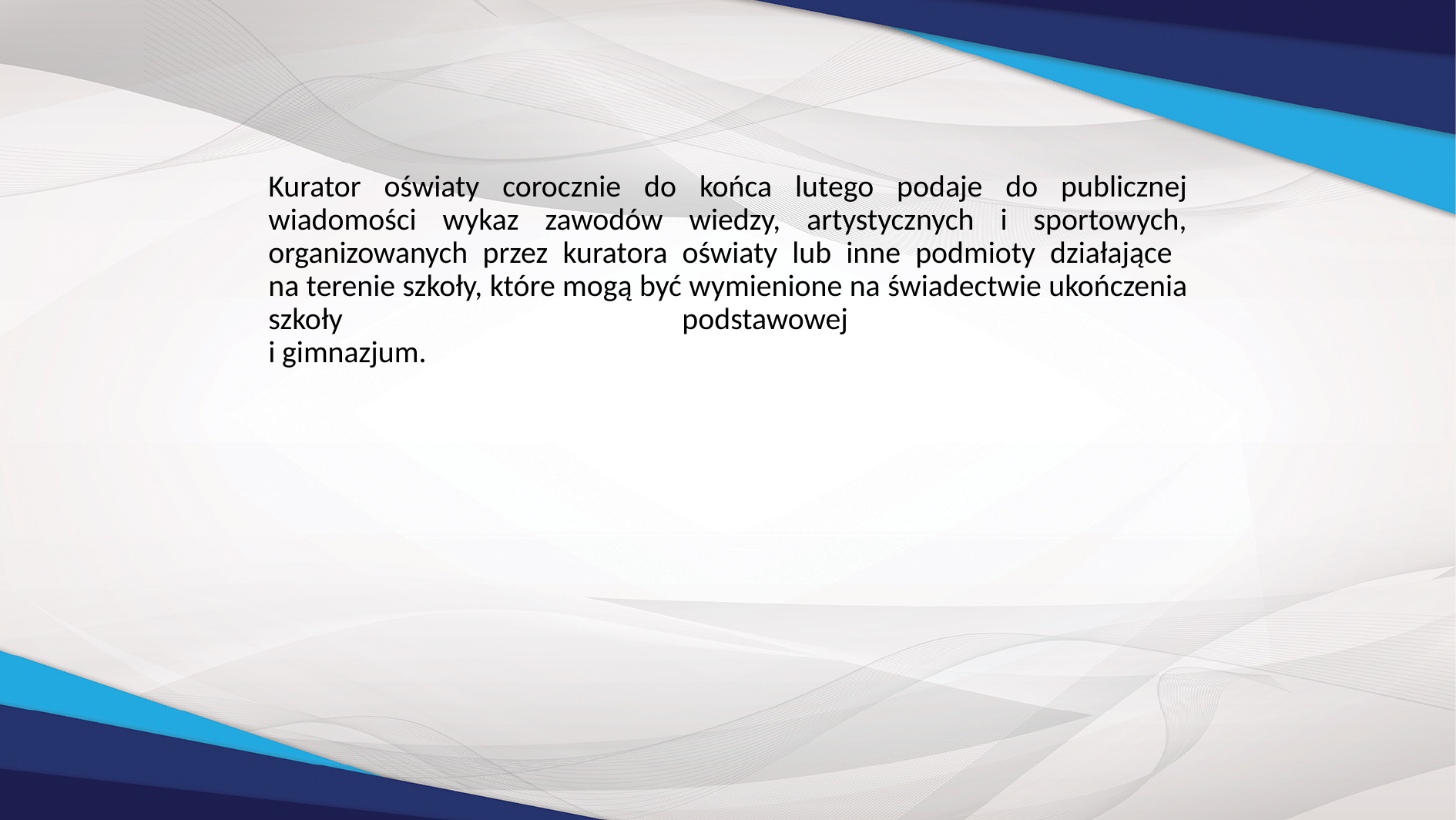

Kurator oświaty corocznie do końca lutego podaje do publicznej wiadomości wykaz zawodów wiedzy, artystycznych i sportowych, organizowanych przez kuratora oświaty lub inne podmioty działające
na terenie szkoły, które mogą być wymienione na świadectwie ukończenia szkoły podstawowej
i gimnazjum.